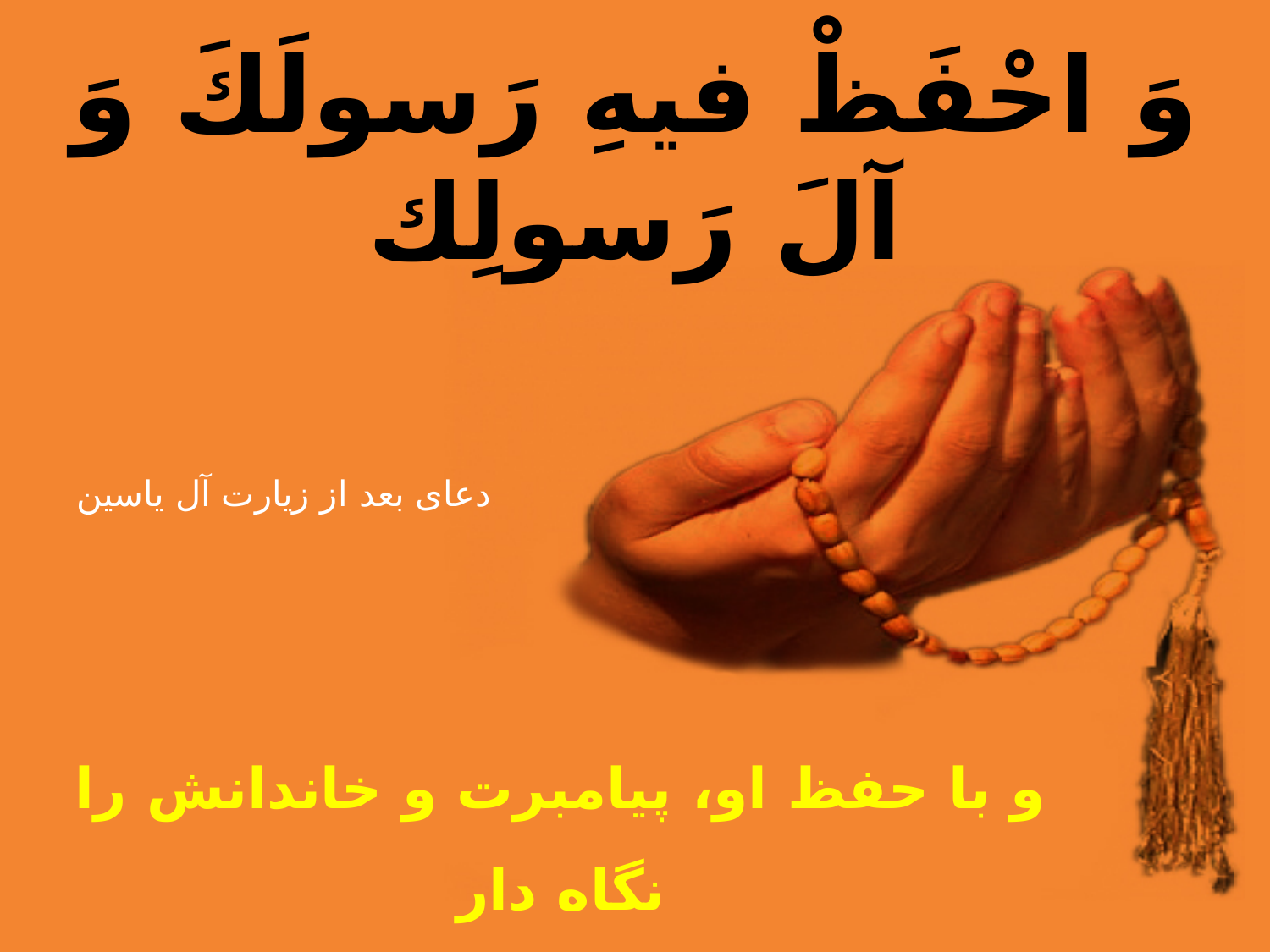

وَ احْفَظْ فيهِ رَسولَكَ وَ آلَ رَسولِك
و با حفظ او، پيامبرت و خاندانش را نگاه دار